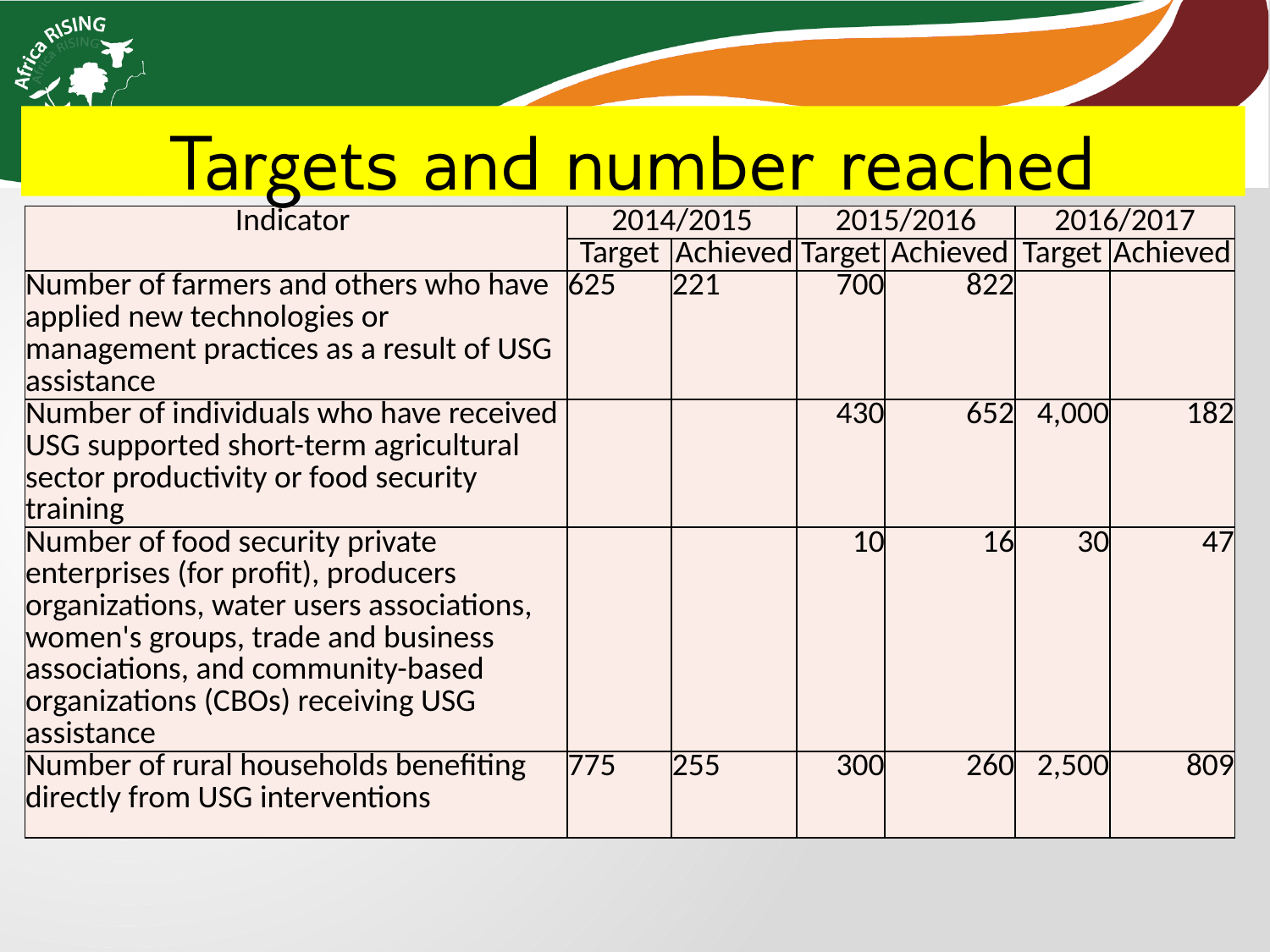

Targets and number reached
| Indicator | 2014/2015 |  | 2015/2016 |  | 2016/2017 |  |
| --- | --- | --- | --- | --- | --- | --- |
|  | Target | Achieved | Target | Achieved | Target | Achieved |
| Number of farmers and others who have applied new technologies or management practices as a result of USG assistance | 625 | 221 | 700 | 822 |  |  |
| Number of individuals who have received USG supported short-term agricultural sector productivity or food security training |  |  | 430 | 652 | 4,000 | 182 |
| Number of food security private enterprises (for profit), producers organizations, water users associations, women's groups, trade and business associations, and community-based organizations (CBOs) receiving USG assistance |  |  | 10 | 16 | 30 | 47 |
| Number of rural households benefiting directly from USG interventions | 775 | 255 | 300 | 260 | 2,500 | 809 |